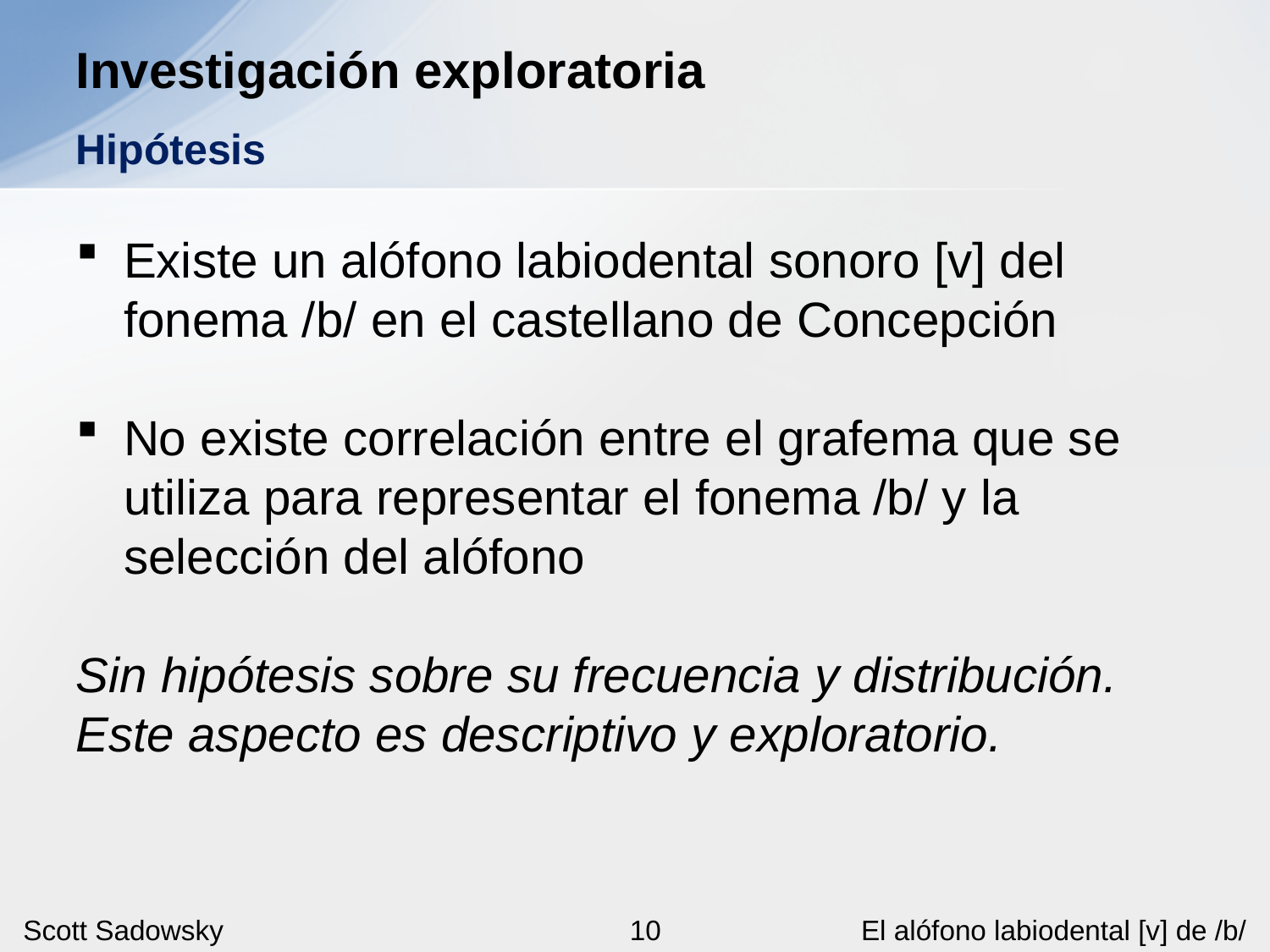

# Investigación exploratoria
Hipótesis
Existe un alófono labiodental sonoro [v] del fonema /b/ en el castellano de Concepción

No existe correlación entre el grafema que se utiliza para representar el fonema /b/ y la selección del alófono

Sin hipótesis sobre su frecuencia y distribución.
Este aspecto es descriptivo y exploratorio.
Scott Sadowsky
10
El alófono labiodental [v] de /b/